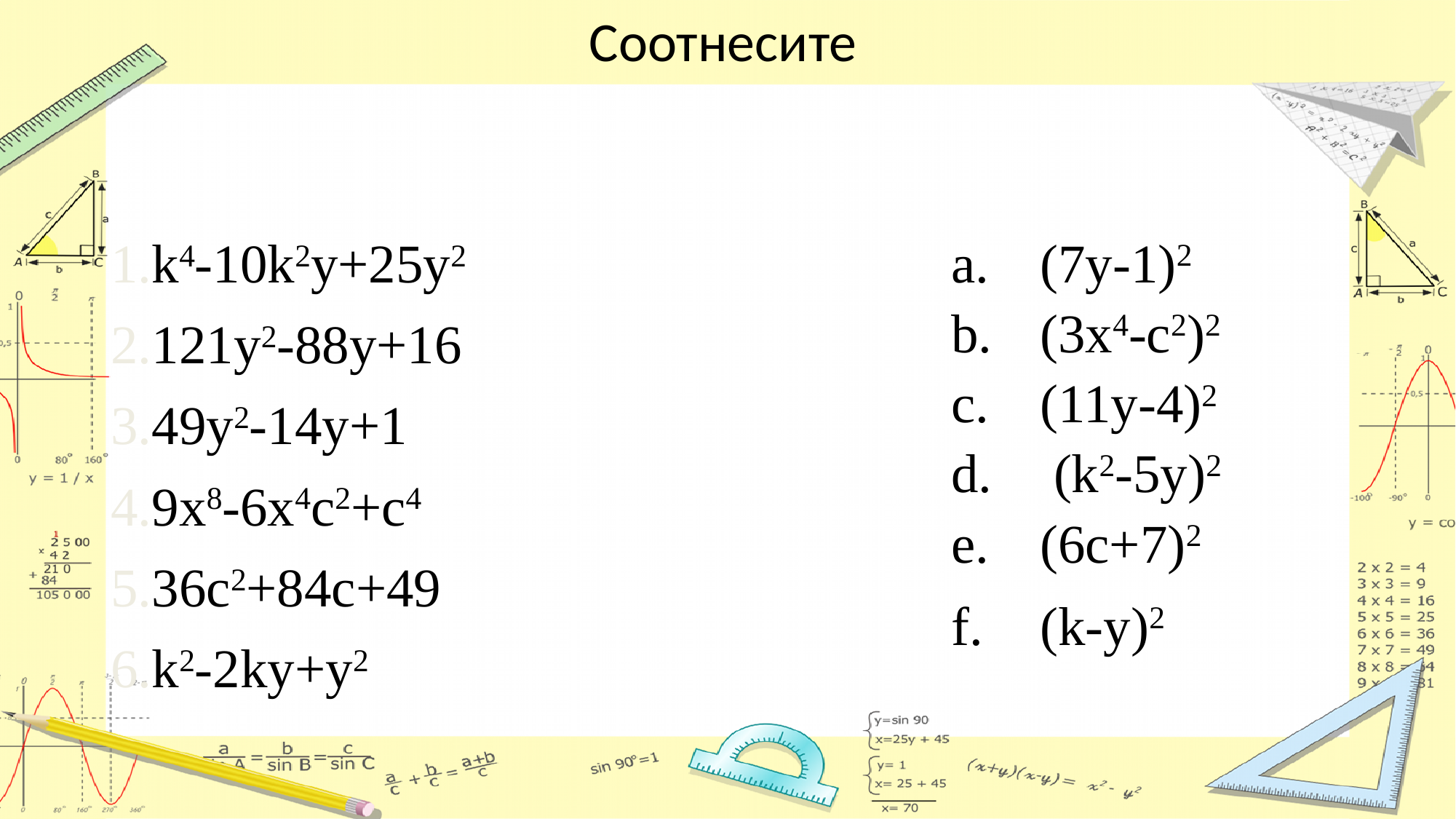

# Соотнесите
k4-10k2y+25y2
121y2-88y+16
49y2-14y+1
9x8-6x4c2+c4
36c2+84c+49
k2-2ky+y2

(7y-1)2
(3x4-c2)2
(11y-4)2
 (k2-5y)2
(6c+7)2
(k-y)2